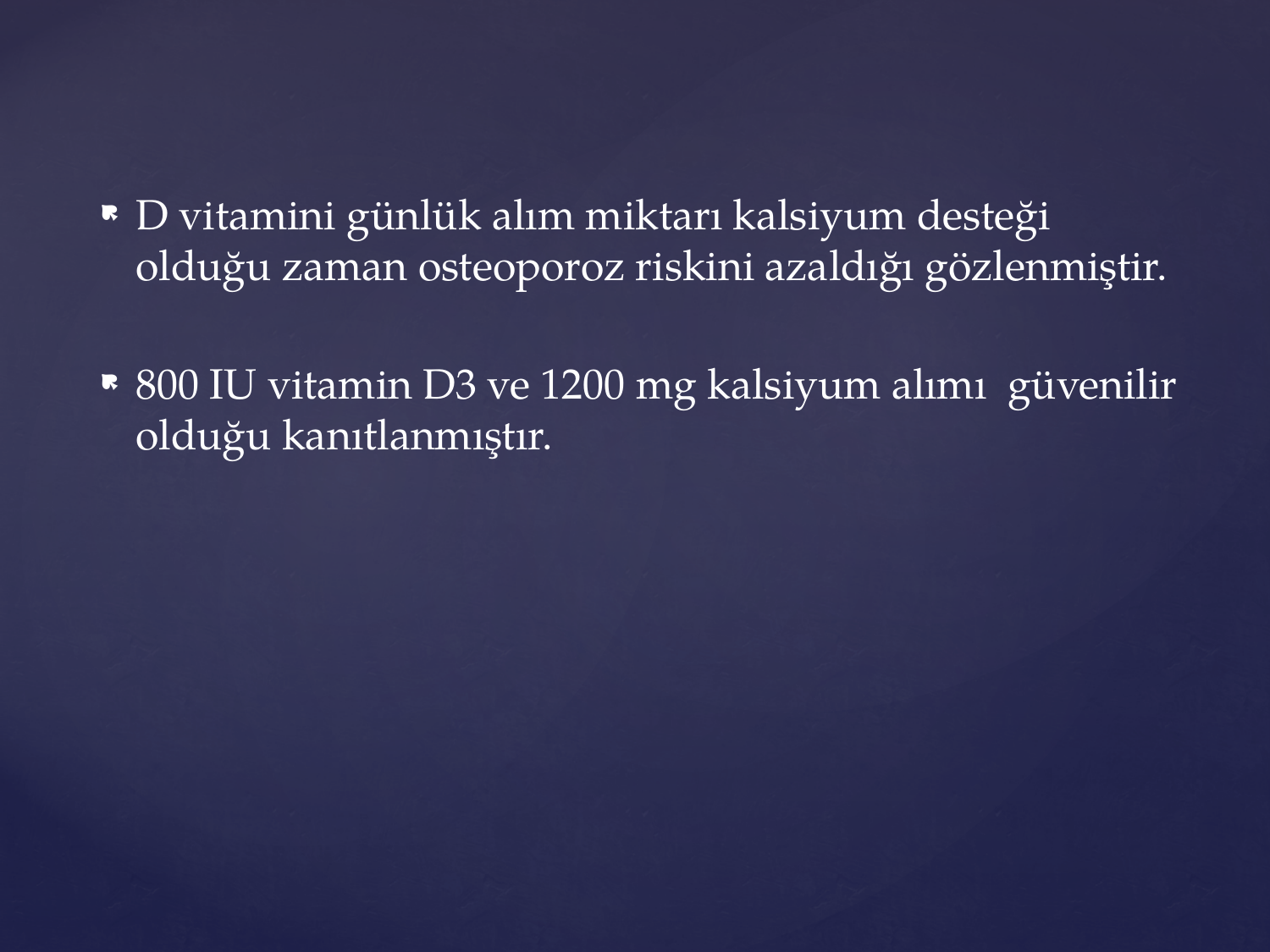

D vitamini günlük alım miktarı kalsiyum desteği olduğu zaman osteoporoz riskini azaldığı gözlenmiştir.

800 IU vitamin D3 ve 1200 mg kalsiyum alımı  güvenilir olduğu kanıtlanmıştır.